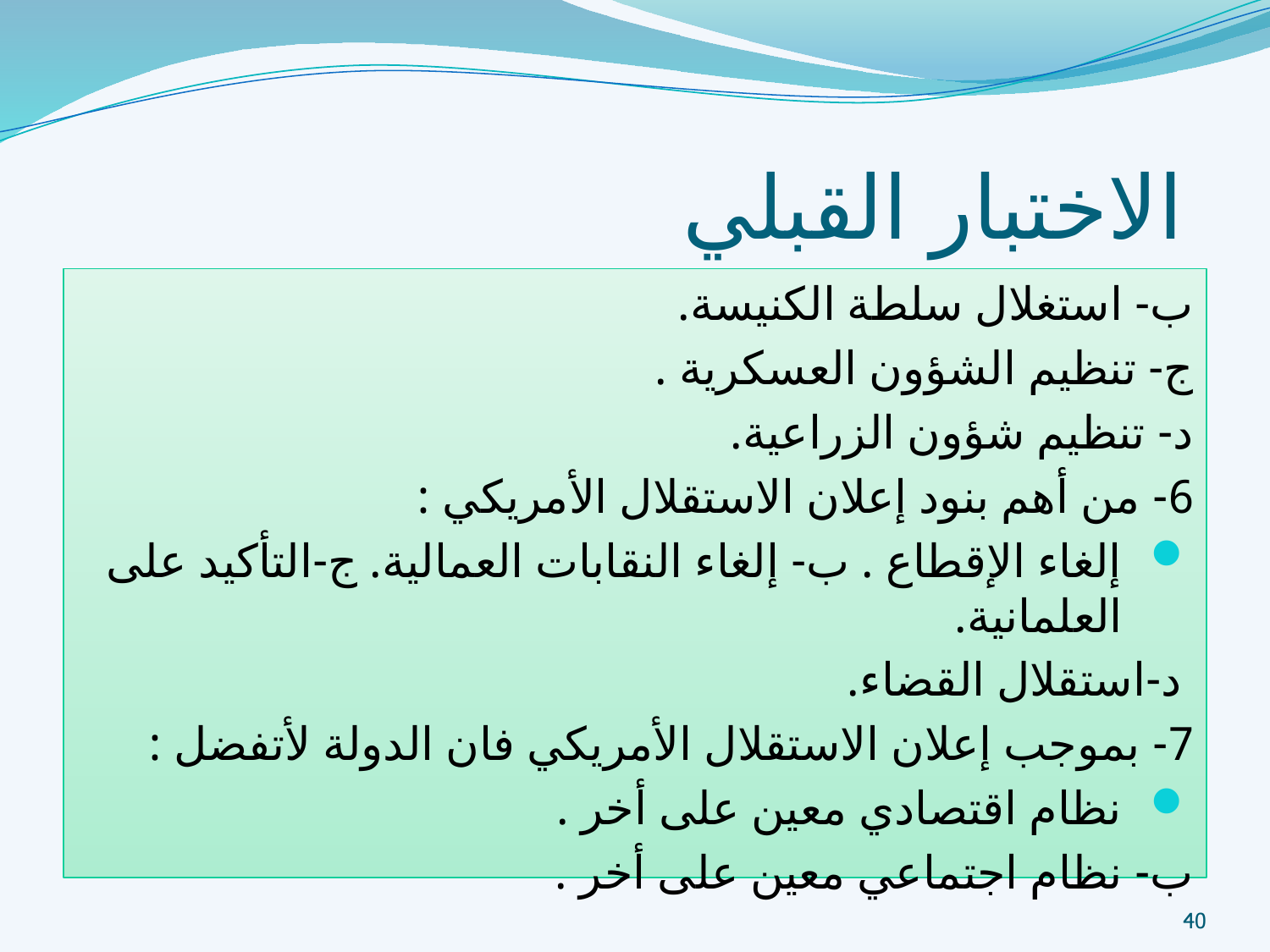

# الاختبار القبلي
ب- استغلال سلطة الكنيسة.
ج- تنظيم الشؤون العسكرية .
د- تنظيم شؤون الزراعية.
6- من أهم بنود إعلان الاستقلال الأمريكي :
إلغاء الإقطاع . ب- إلغاء النقابات العمالية. ج-التأكيد على العلمانية.
 د-استقلال القضاء.
7- بموجب إعلان الاستقلال الأمريكي فان الدولة لأتفضل :
نظام اقتصادي معين على أخر .
ب- نظام اجتماعي معين على أخر .

40